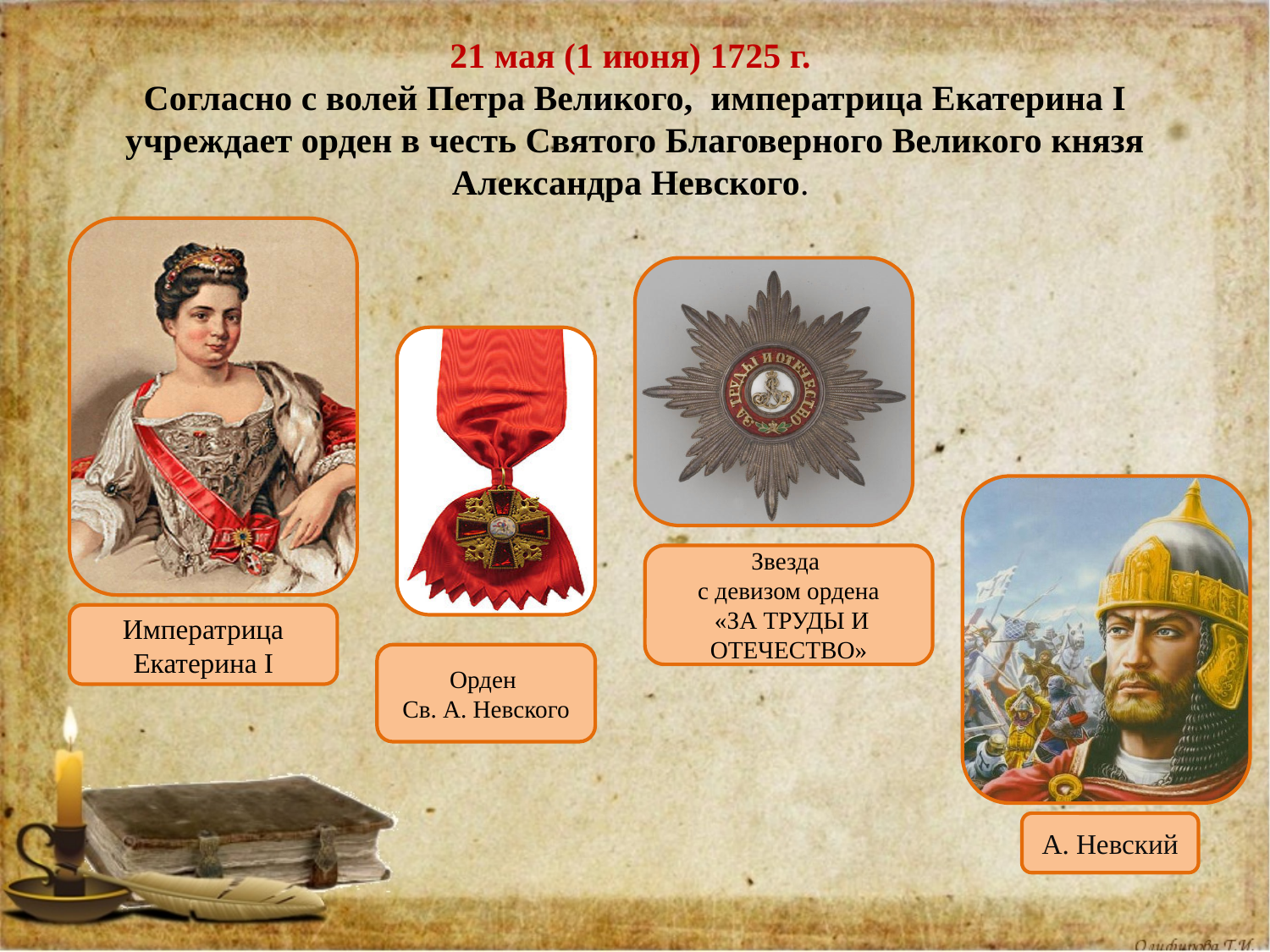

# 21 мая (1 июня) 1725 г. Согласно с волей Петра Великого,  императрица Екатерина I учреждает орден в честь Святого Благоверного Великого князя Александра Невского.

Звезда
с девизом ордена
 «ЗА ТРУДЫ И ОТЕЧЕСТВО»
Императрица Екатерина I
Орден
Св. А. Невского
А. Невский